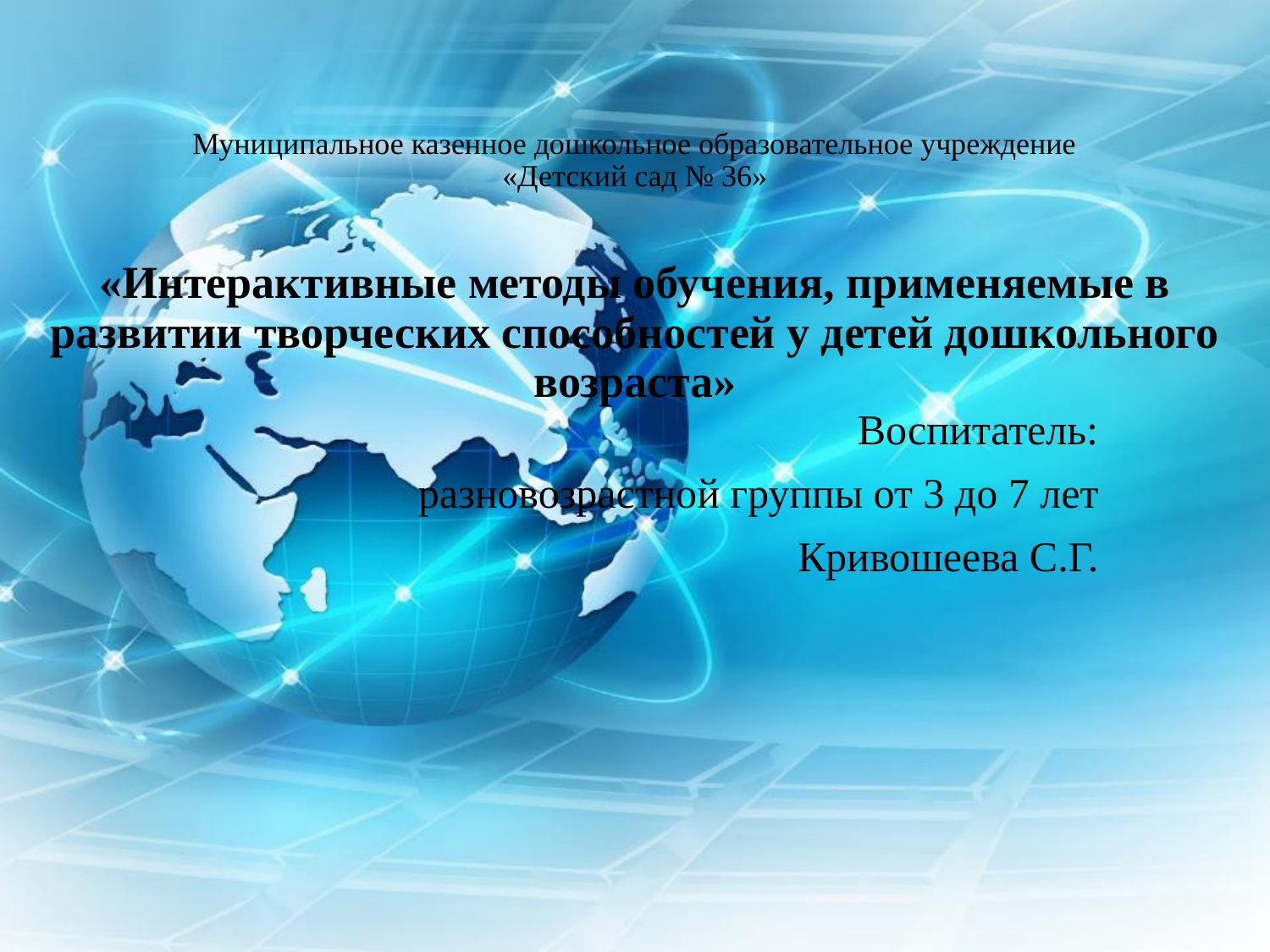

# Муниципальное казенное дошкольное образовательное учреждение «Детский сад № 36» «Интерактивные методы обучения, применяемые в развитии творческих способностей у детей дошкольного возраста»
Воспитатель:
разновозрастной группы от 3 до 7 лет
Кривошеева С.Г.